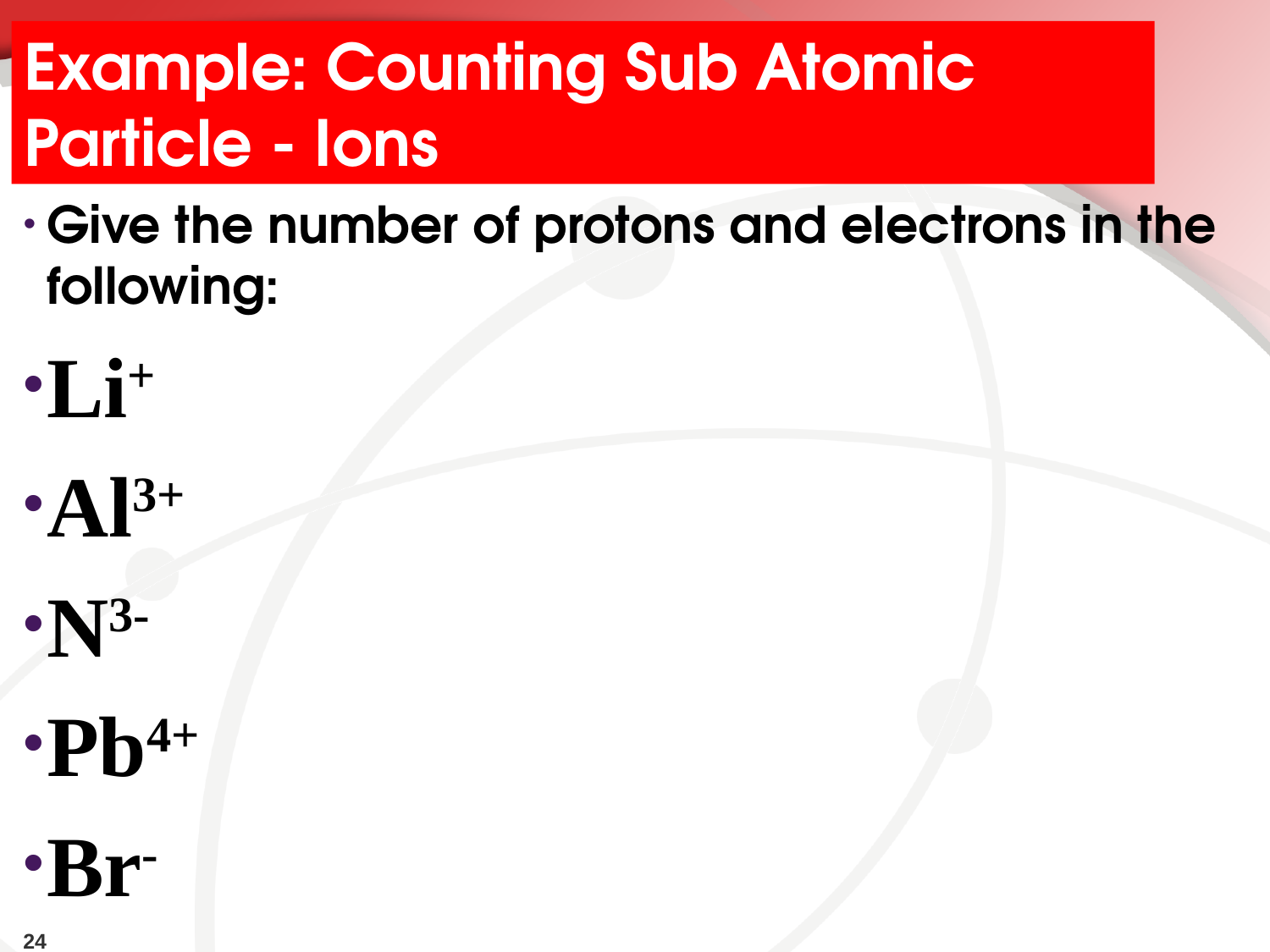

# Example: Counting Sub Atomic Particle - Ions
Give the number of protons and electrons in the following:
Li+
Al3+
N3-
Pb4+
Br-

24